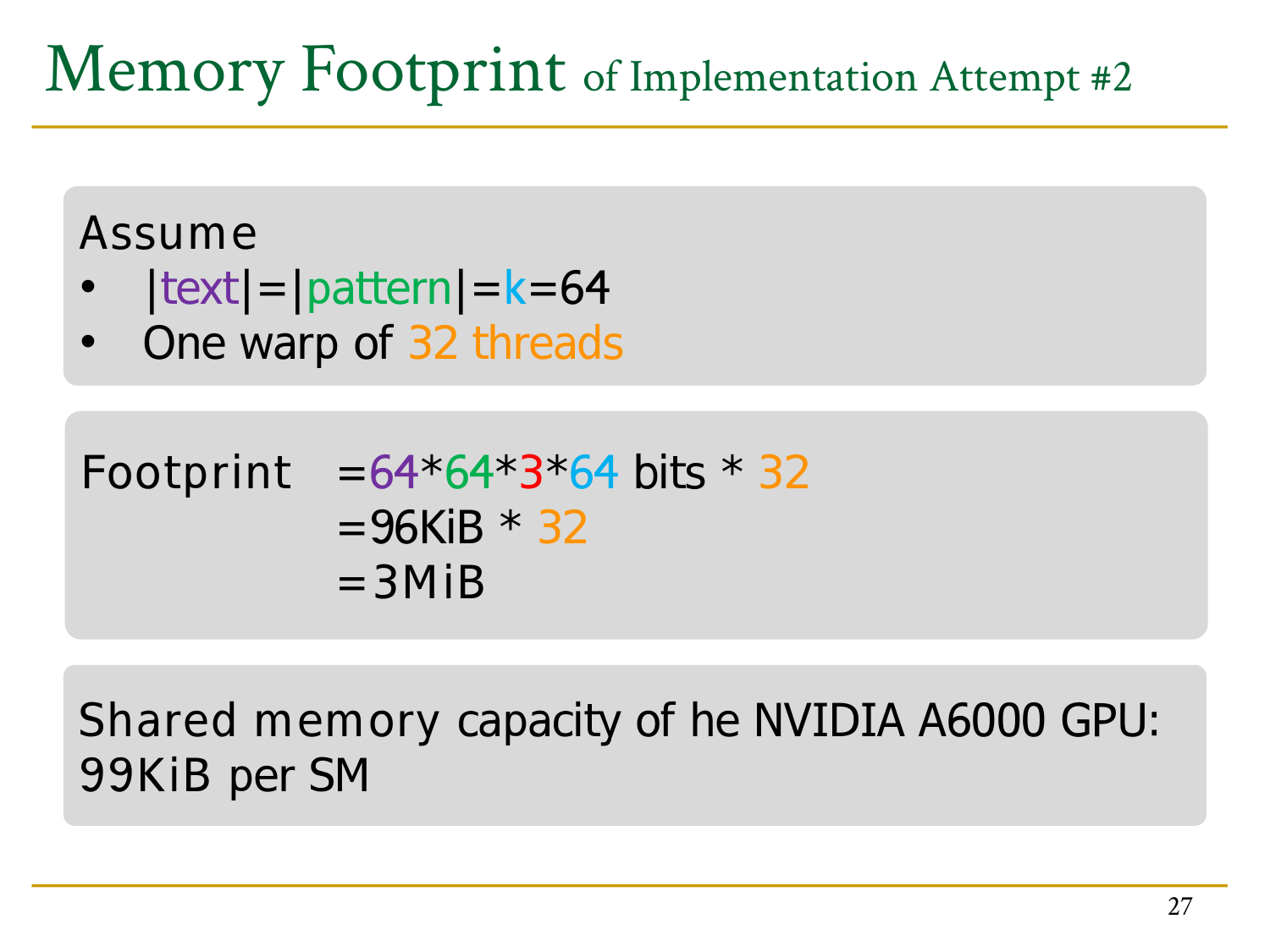

# Memory Footprint of Implementation Attempt #2
Assume
|text|=|pattern|=k=64
One warp of 32 threads
Footprint	=64*64*3*64 bits * 32
		=96KiB * 32
		=3MiB
Shared memory capacity of he NVIDIA A6000 GPU: 99KiB per SM
27